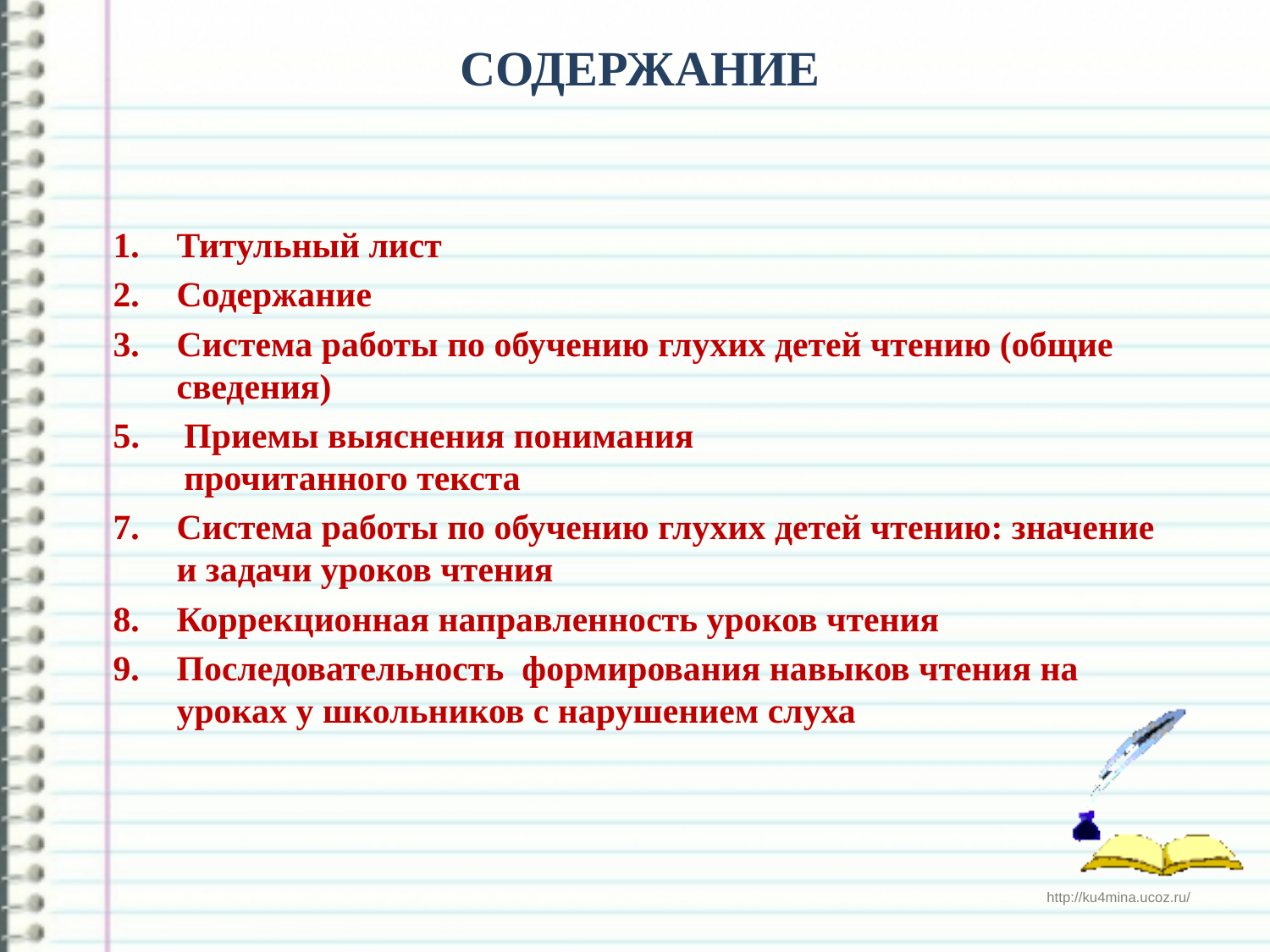

# Содержание
Титульный лист
Содержание
Система работы по обучению глухих детей чтению (общие сведения)
5.     Приемы выяснения понимания
        прочитанного текста
Система работы по обучению глухих детей чтению: значение и задачи уроков чтения
Коррекционная направленность уроков чтения
Последовательность  формирования навыков чтения на уроках у школьников с нарушением слуха